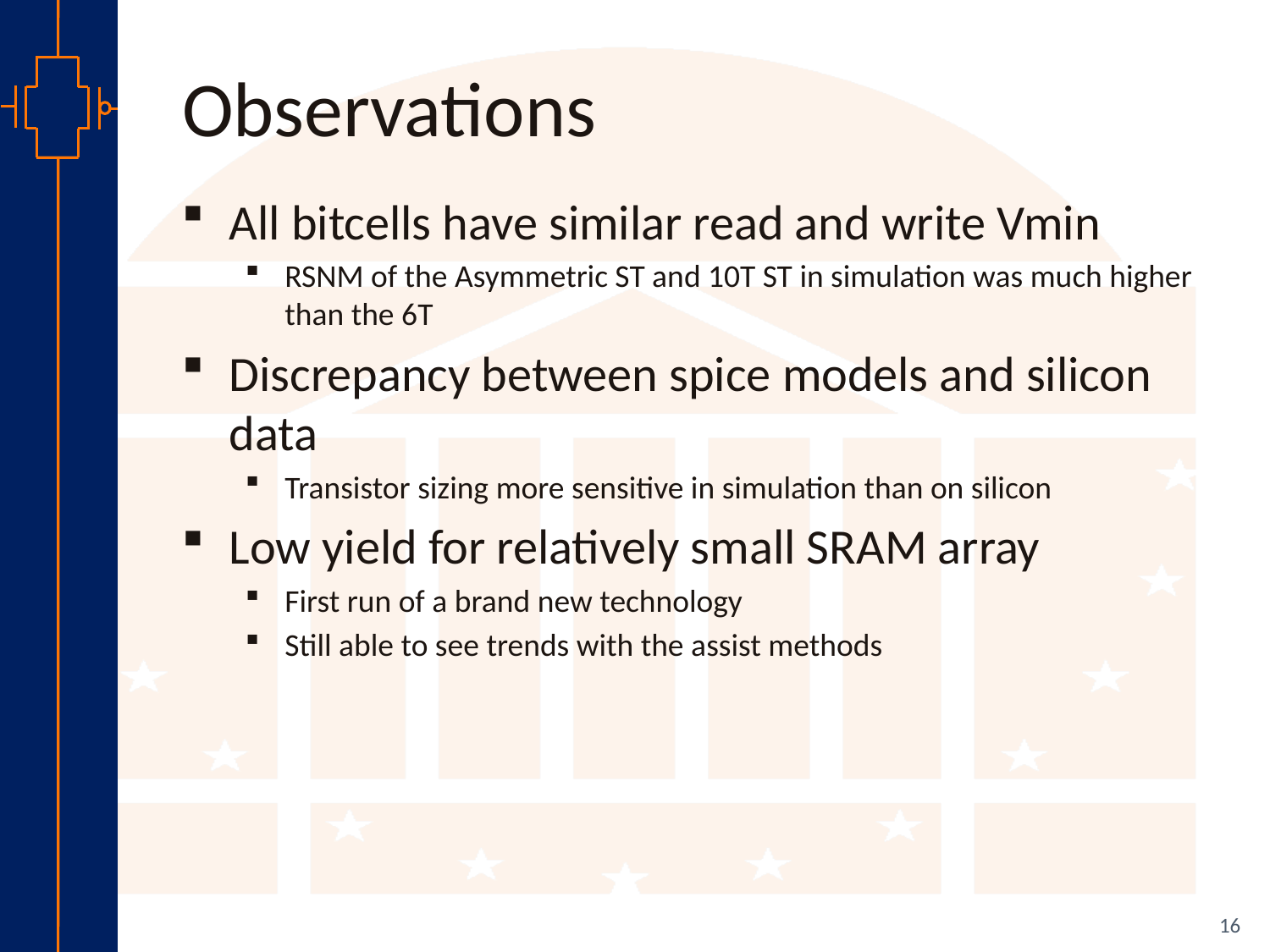

# Observations
All bitcells have similar read and write Vmin
RSNM of the Asymmetric ST and 10T ST in simulation was much higher than the 6T
Discrepancy between spice models and silicon data
Transistor sizing more sensitive in simulation than on silicon
Low yield for relatively small SRAM array
First run of a brand new technology
Still able to see trends with the assist methods
16